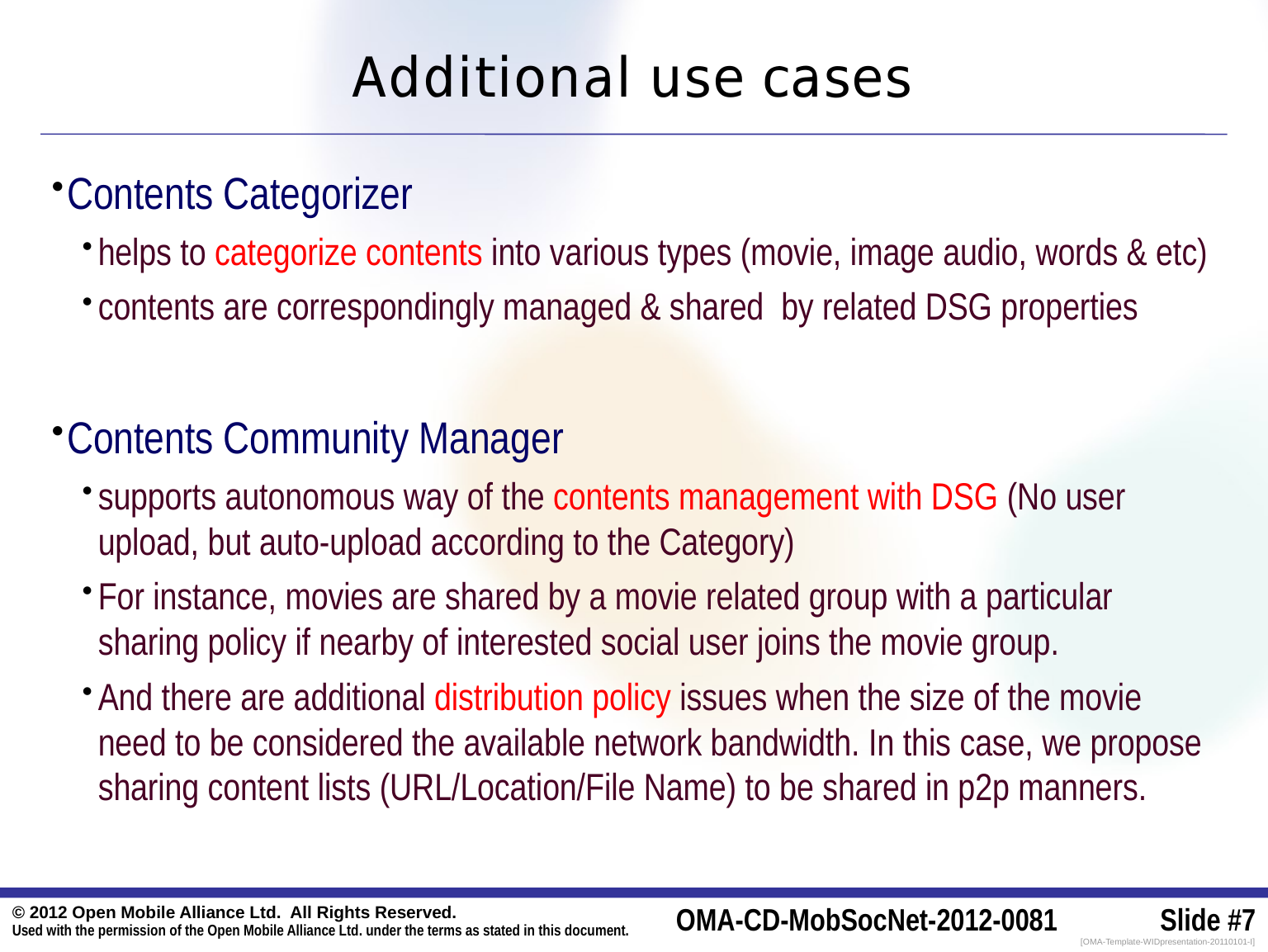

# Additional use cases
Contents Categorizer
helps to categorize contents into various types (movie, image audio, words & etc)
contents are correspondingly managed & shared  by related DSG properties

Contents Community Manager
supports autonomous way of the contents management with DSG (No user upload, but auto-upload according to the Category)
For instance, movies are shared by a movie related group with a particular sharing policy if nearby of interested social user joins the movie group.
And there are additional distribution policy issues when the size of the movie need to be considered the available network bandwidth. In this case, we propose sharing content lists (URL/Location/File Name) to be shared in p2p manners.